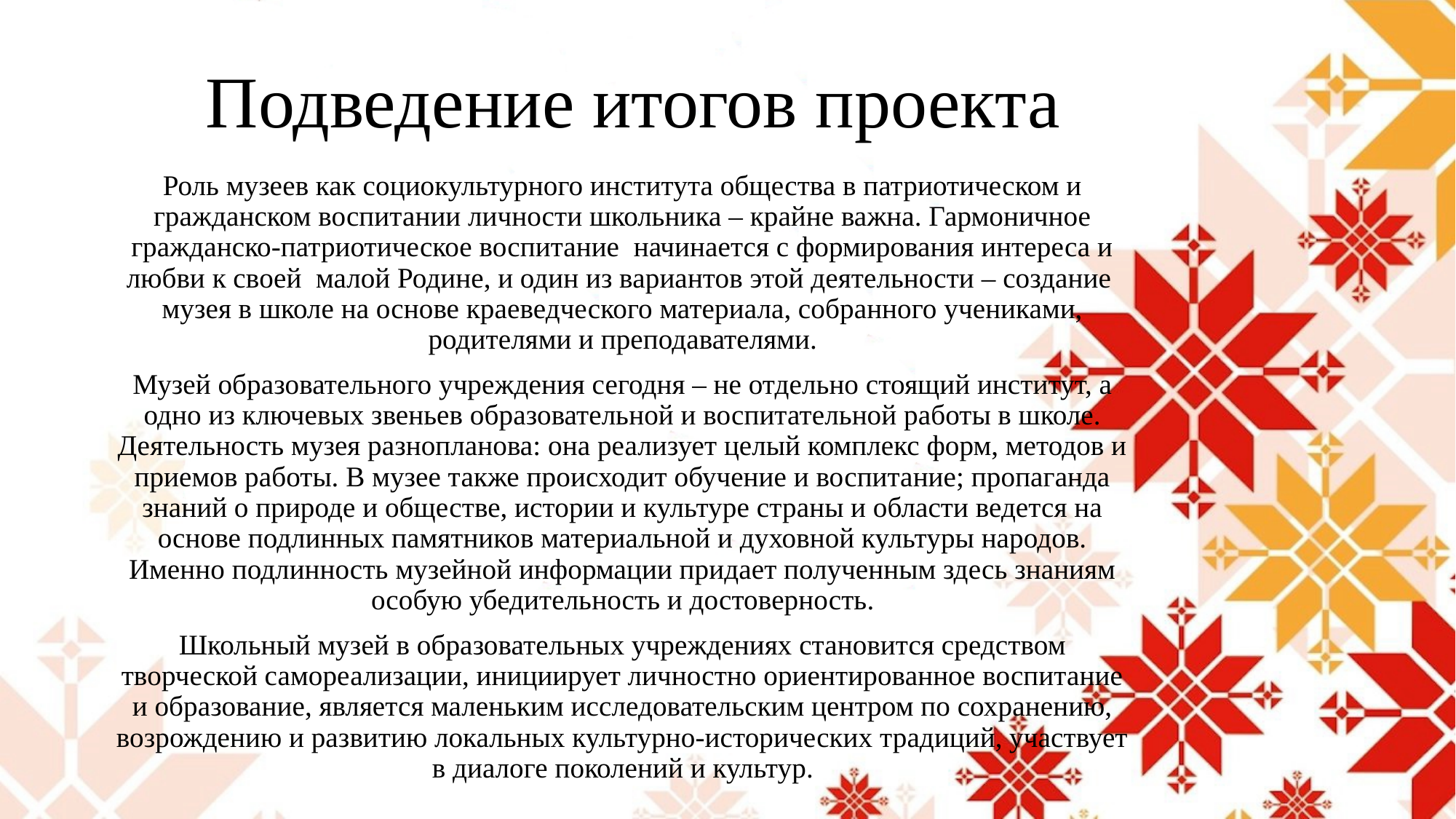

# Подведение итогов проекта
Роль музеев как социокультурного института общества в патриотическом и гражданском воспитании личности школьника – крайне важна. Гармоничное гражданско-патриотическое воспитание  начинается с формирования интереса и любви к своей  малой Родине, и один из вариантов этой деятельности – создание  музея в школе на основе краеведческого материала, собранного учениками, родителями и преподавателями.
Музей образовательного учреждения сегодня – не отдельно стоящий институт, а одно из ключевых звеньев образовательной и воспитательной работы в школе. Деятельность музея разнопланова: она реализует целый комплекс форм, методов и приемов работы. В музее также происходит обучение и воспитание; пропаганда знаний о природе и обществе, истории и культуре страны и области ведется на основе подлинных памятников материальной и духовной культуры народов. Именно подлинность музейной информации придает полученным здесь знаниям особую убедительность и достоверность.
Школьный музей в образовательных учреждениях становится средством творческой самореализации, инициирует личностно ориентированное воспитание и образование, является маленьким исследовательским центром по сохранению, возрождению и развитию локальных культурно-исторических традиций, участвует в диалоге поколений и культур.